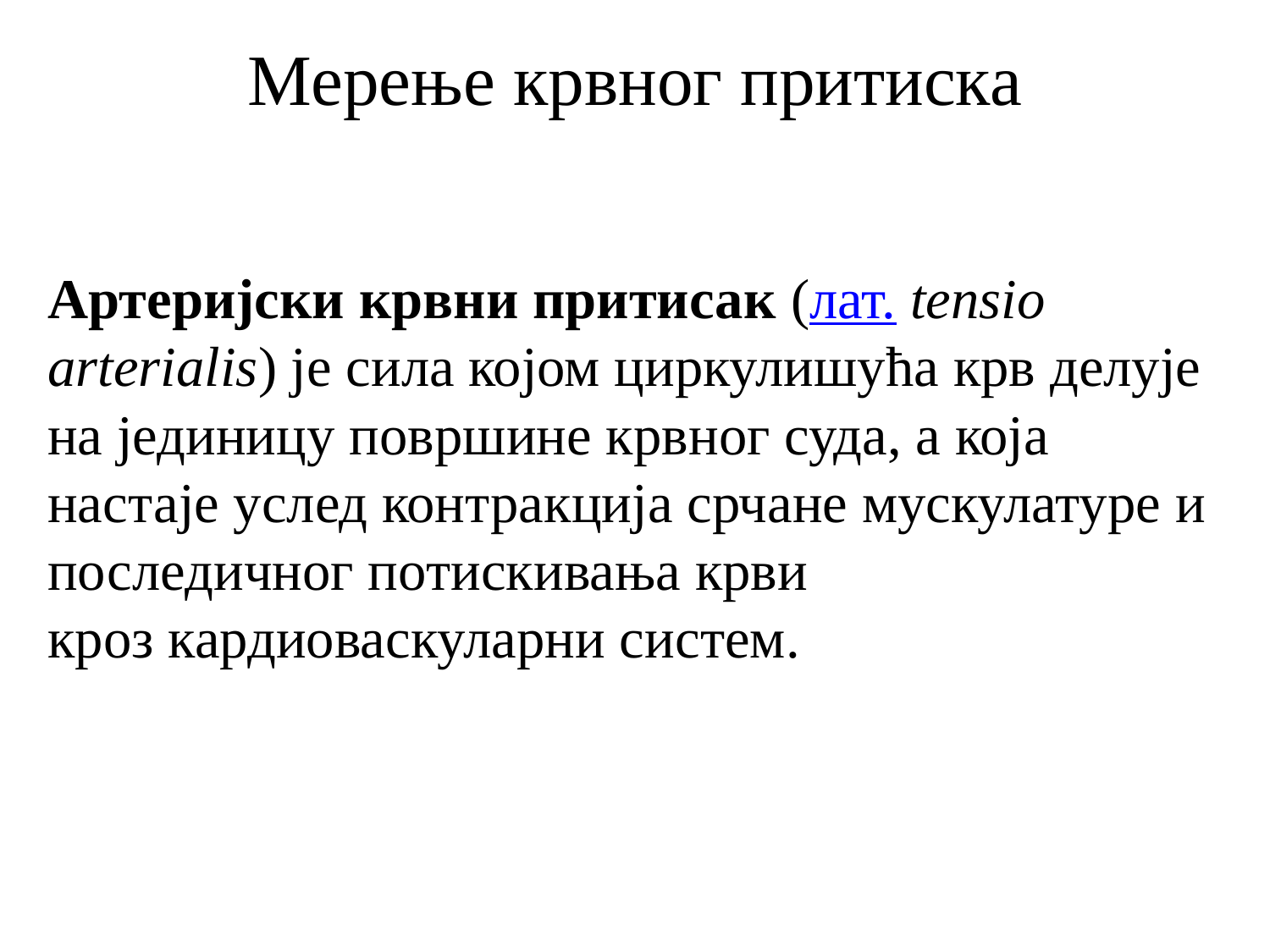

# Мерење крвног притиска
Артеријски крвни притисак (лат. tensio arterialis) је сила којом циркулишућа крв делује на јединицу површине крвног суда, а која настаје услед контракција срчане мускулатуре и последичног потискивања крви кроз кардиоваскуларни систем.